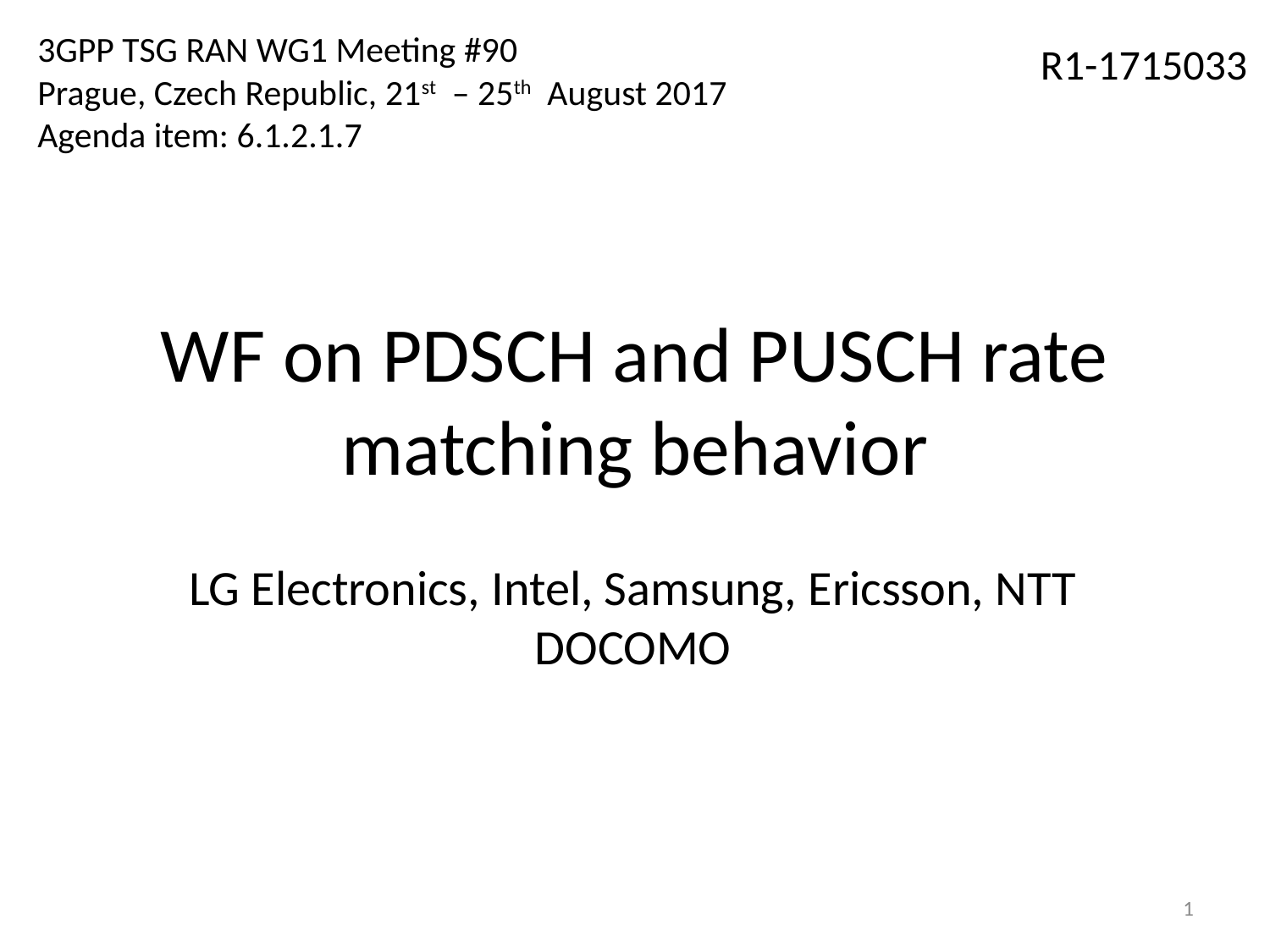

3GPP TSG RAN WG1 Meeting #90
Prague, Czech Republic, 21st  – 25th  August 2017
Agenda item: 6.1.2.1.7
R1-1715033
# WF on PDSCH and PUSCH rate matching behavior
LG Electronics, Intel, Samsung, Ericsson, NTT DOCOMO
1